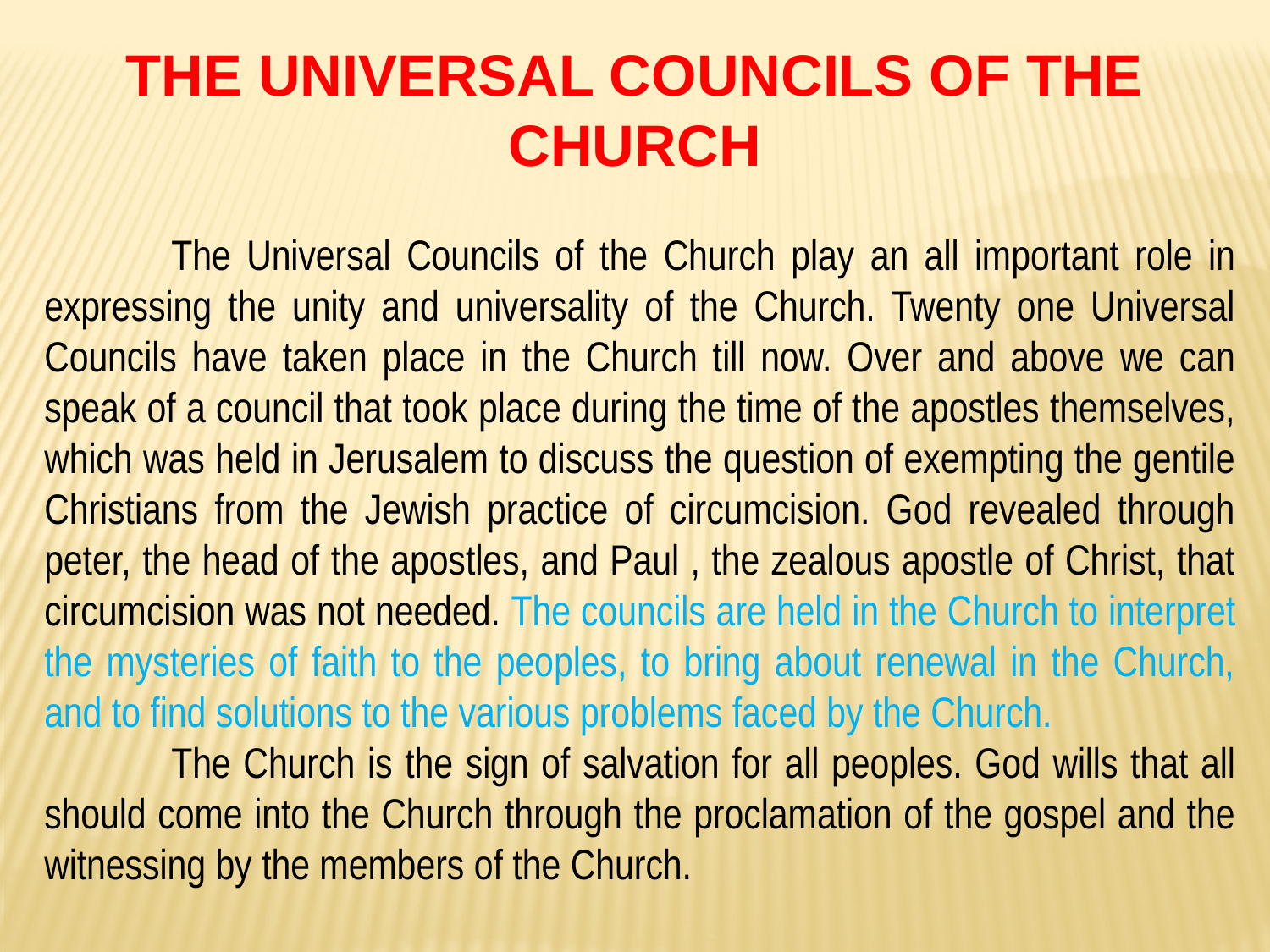

THE UNIVERSAL COUNCILS OF THE CHURCH
	The Universal Councils of the Church play an all important role in expressing the unity and universality of the Church. Twenty one Universal Councils have taken place in the Church till now. Over and above we can speak of a council that took place during the time of the apostles themselves, which was held in Jerusalem to discuss the question of exempting the gentile Christians from the Jewish practice of circumcision. God revealed through peter, the head of the apostles, and Paul , the zealous apostle of Christ, that circumcision was not needed. The councils are held in the Church to interpret the mysteries of faith to the peoples, to bring about renewal in the Church, and to find solutions to the various problems faced by the Church.
	The Church is the sign of salvation for all peoples. God wills that all should come into the Church through the proclamation of the gospel and the witnessing by the members of the Church.